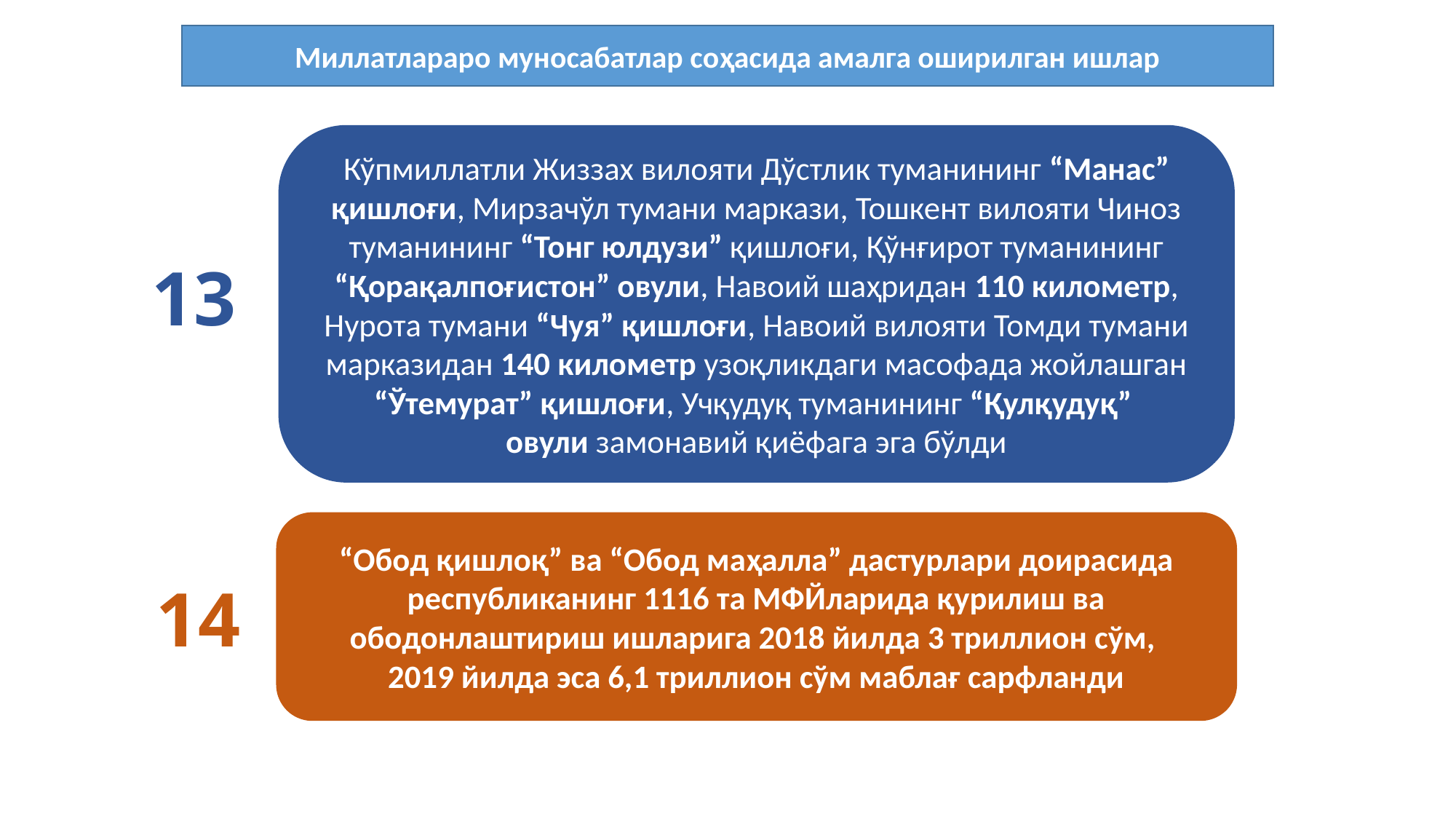

Миллатлараро муносабатлар соҳасида амалга оширилган ишлар
Кўпмиллатли Жиззах вилояти Дўстлик туманининг “Манас” қишлоғи, Мирзачўл тумани маркази, Тошкент вилояти Чиноз туманининг “Тонг юлдузи” қишлоғи, Қўнғирот туманининг “Қорақалпоғистон” овули, Навоий шаҳридан 110 километр, Нурота тумани “Чуя” қишлоғи, Навоий вилояти Томди тумани марказидан 140 километр узоқликдаги масофада жойлашган “Ўтемурат” қишлоғи, Учқудуқ туманининг “Қулқудуқ”
овули замонавий қиёфага эга бўлди
13
“Обод қишлоқ” ва “Обод маҳалла” дастурлари доирасида республиканинг 1116 та МФЙларида қурилиш ва ободонлаштириш ишларига 2018 йилда 3 триллион сўм,
2019 йилда эса 6,1 триллион сўм маблағ сарфланди
14